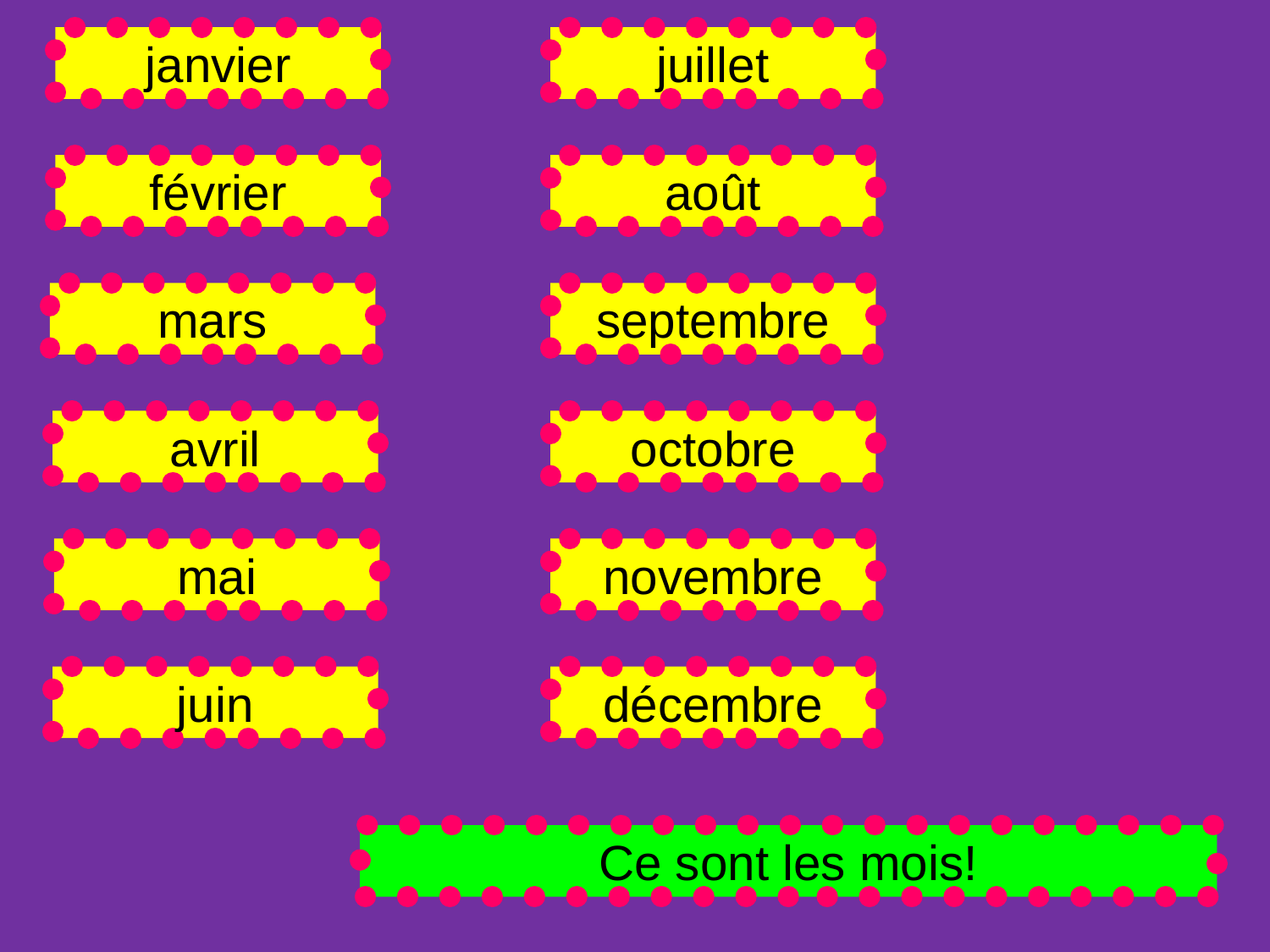

janvier
juillet
février
août
mars
septembre
avril
octobre
mai
novembre
juin
décembre
Ce sont les mois!